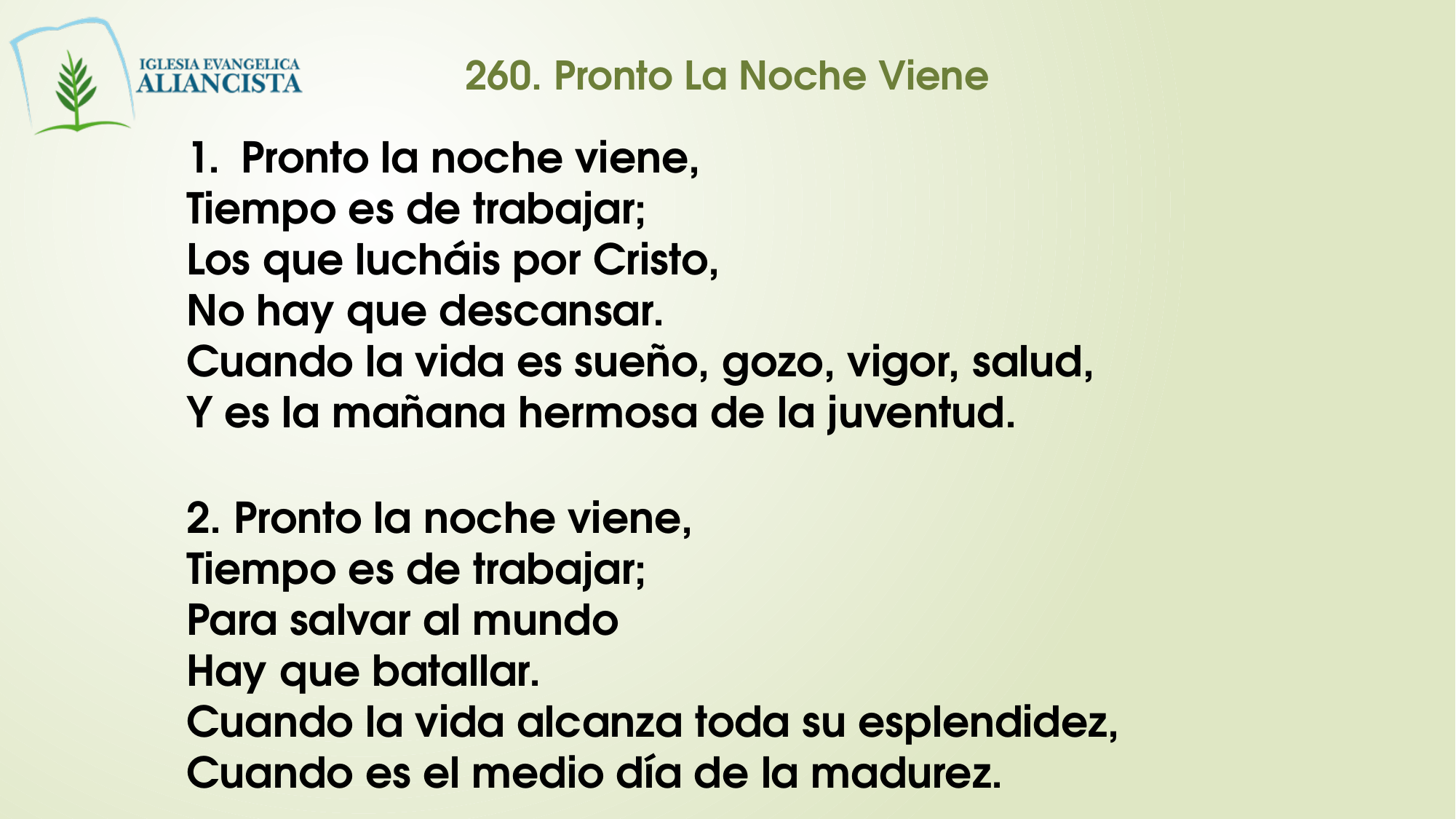

260. Pronto La Noche Viene
Pronto la noche viene,
Tiempo es de trabajar;
Los que lucháis por Cristo,
No hay que descansar.
Cuando la vida es sueño, gozo, vigor, salud,
Y es la mañana hermosa de la juventud.

2. Pronto la noche viene,
Tiempo es de trabajar;
Para salvar al mundo
Hay que batallar.
Cuando la vida alcanza toda su esplendidez,
Cuando es el medio día de la madurez.